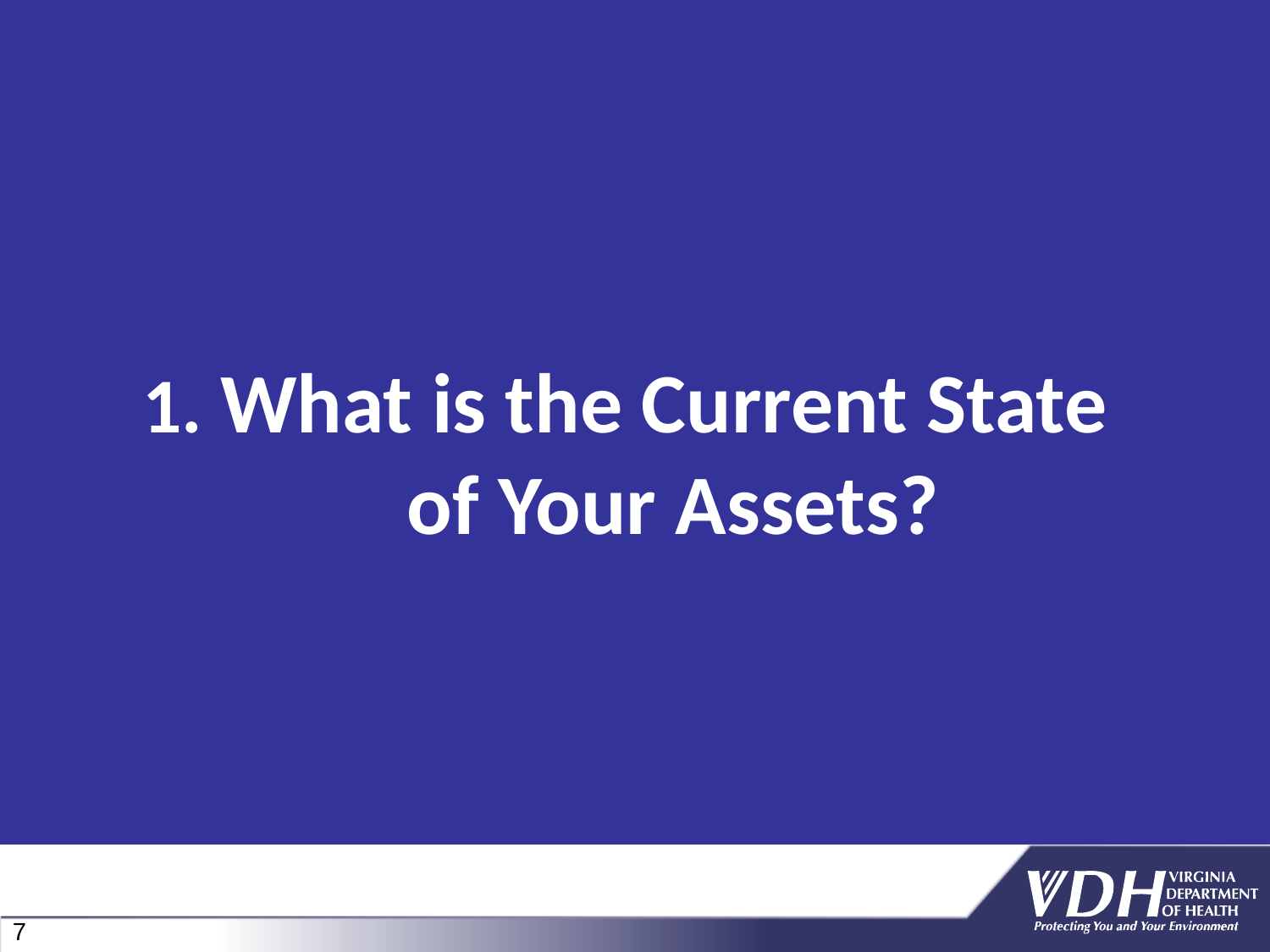

# 1. What is the Current State of Your Assets?